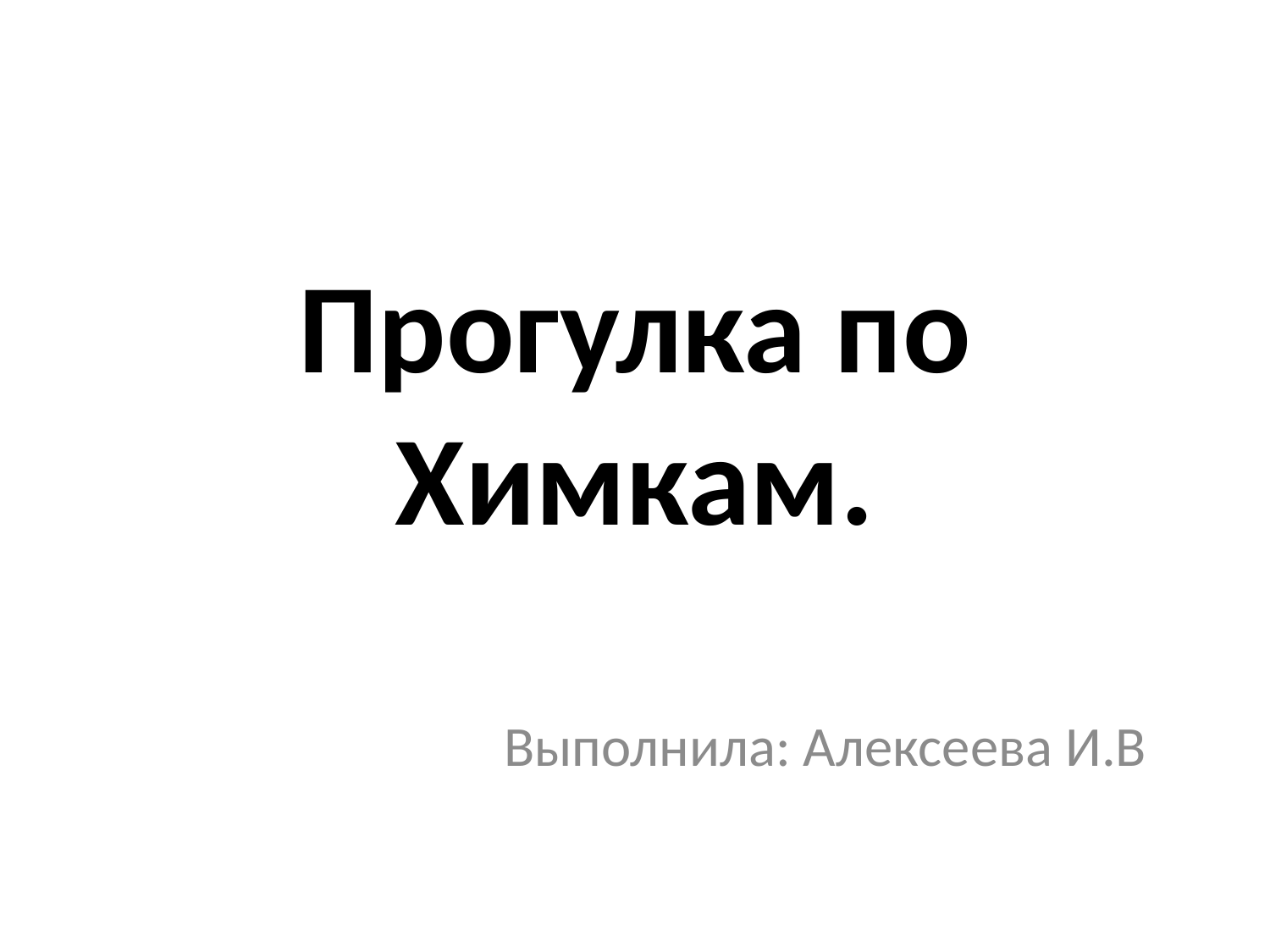

# Прогулка по Химкам.
Выполнила: Алексеева И.В